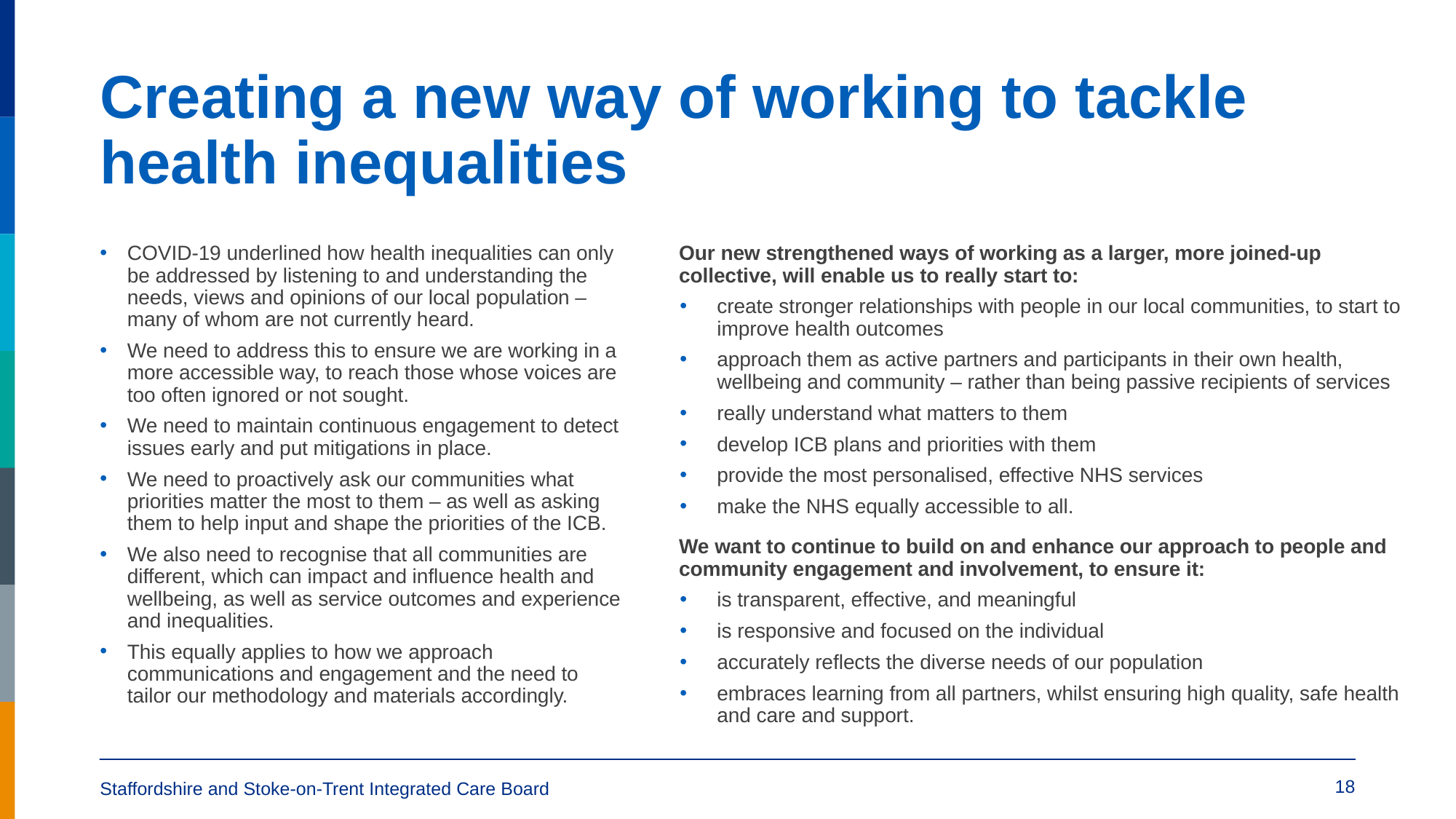

# Creating a new way of working to tackle health inequalities
COVID-19 underlined how health inequalities can only be addressed by listening to and understanding the needs, views and opinions of our local population – many of whom are not currently heard.
We need to address this to ensure we are working in a more accessible way, to reach those whose voices are too often ignored or not sought.
We need to maintain continuous engagement to detect issues early and put mitigations in place.
We need to proactively ask our communities what priorities matter the most to them – as well as asking them to help input and shape the priorities of the ICB.
We also need to recognise that all communities are different, which can impact and influence health and wellbeing, as well as service outcomes and experience and inequalities.
This equally applies to how we approach communications and engagement and the need to tailor our methodology and materials accordingly.
Our new strengthened ways of working as a larger, more joined-up collective, will enable us to really start to:
create stronger relationships with people in our local communities, to start to improve health outcomes
approach them as active partners and participants in their own health, wellbeing and community – rather than being passive recipients of services
really understand what matters to them
develop ICB plans and priorities with them
provide the most personalised, effective NHS services
make the NHS equally accessible to all.
We want to continue to build on and enhance our approach to people and community engagement and involvement, to ensure it:
is transparent, effective, and meaningful
is responsive and focused on the individual
accurately reflects the diverse needs of our population
embraces learning from all partners, whilst ensuring high quality, safe health and care and support.

18
Staffordshire and Stoke-on-Trent Integrated Care Board